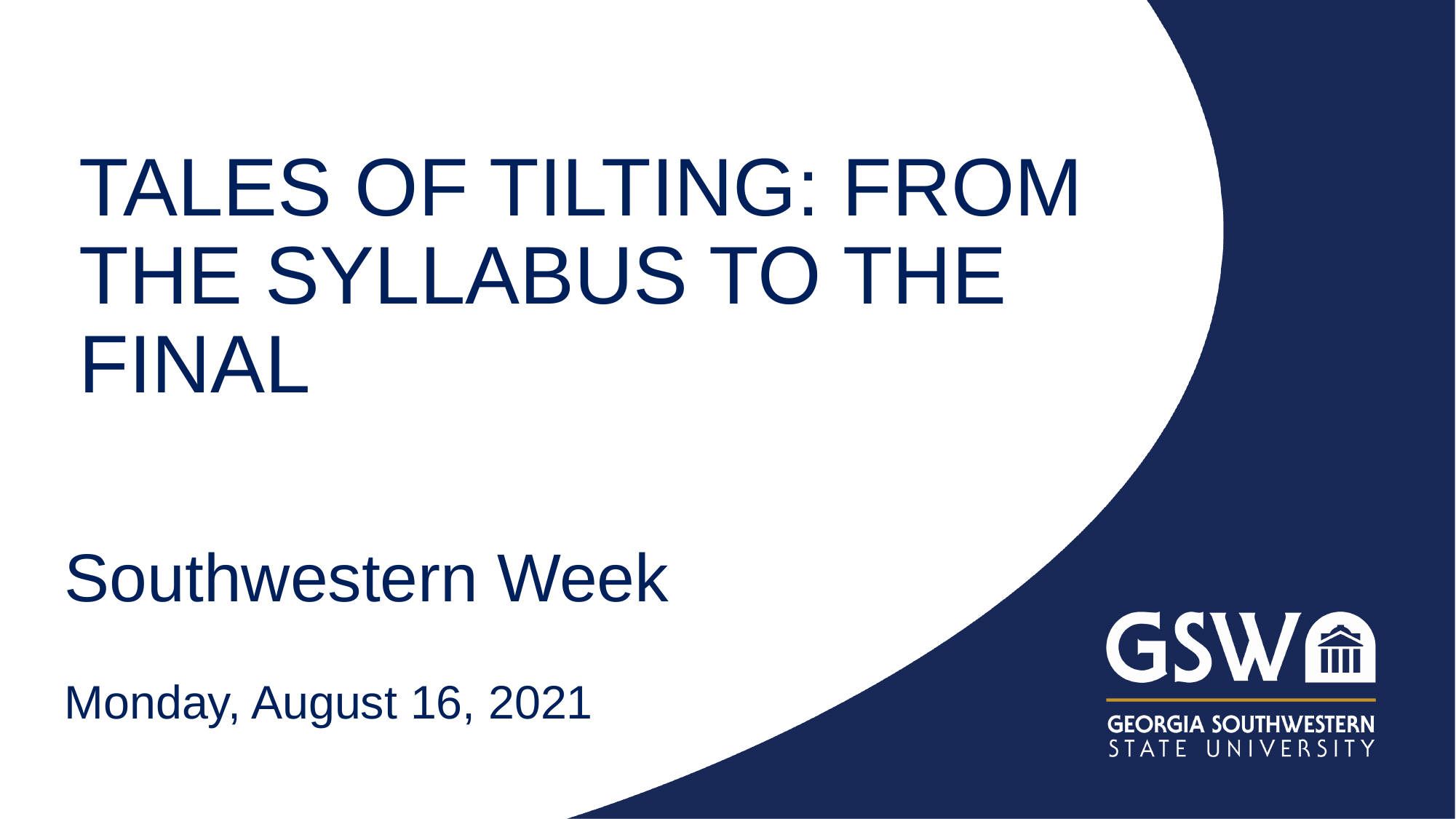

# TALES OF TILTING: FROM THE SYLLABUS TO THE FINAL
Southwestern Week

Monday, August 16, 2021